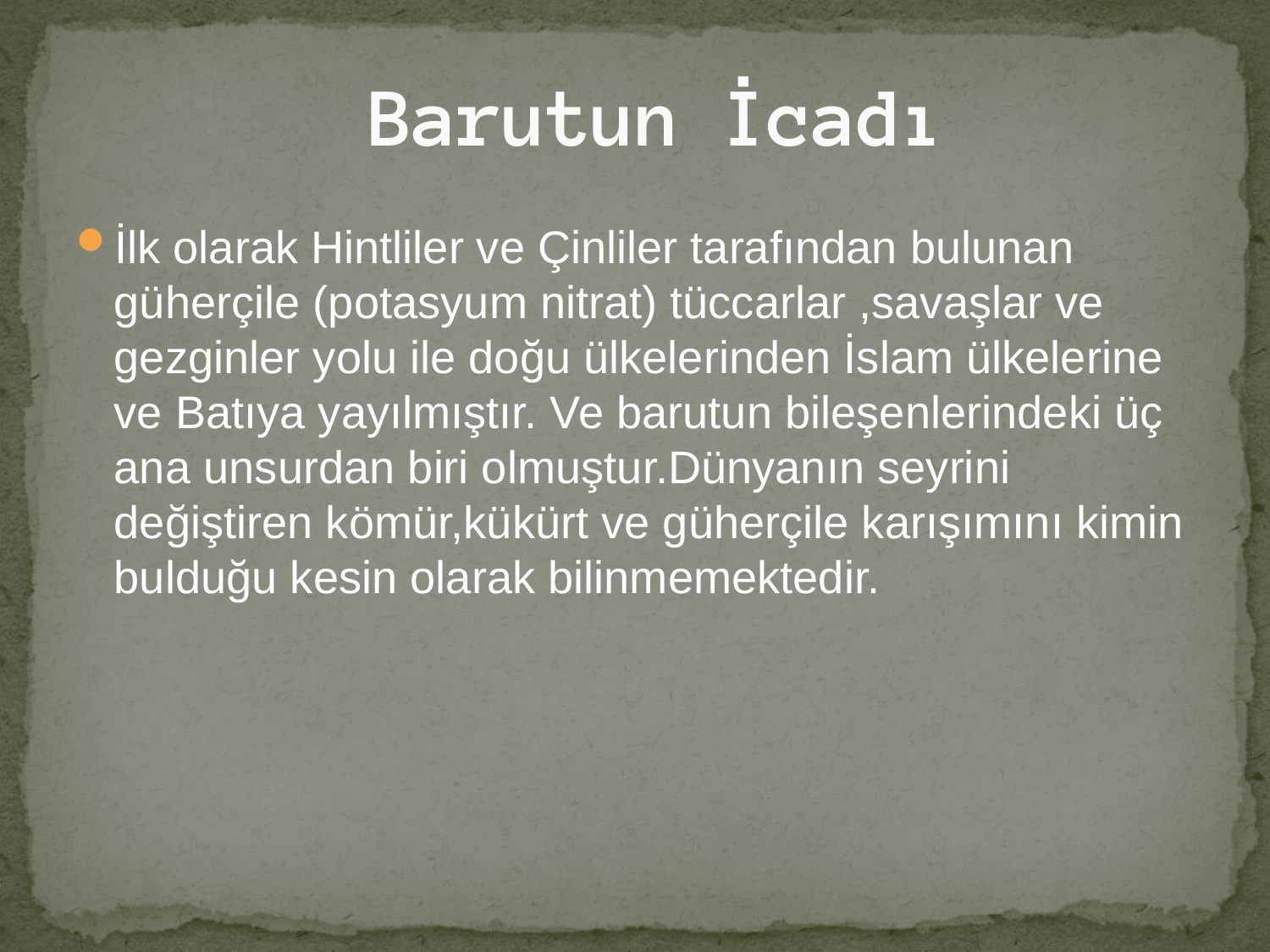

# Barutun İcadı
İlk olarak Hintliler ve Çinliler tarafından bulunan güherçile (potasyum nitrat) tüccarlar ,savaşlar ve gezginler yolu ile doğu ülkelerinden İslam ülkelerine ve Batıya yayılmıştır. Ve barutun bileşenlerindeki üç ana unsurdan biri olmuştur.Dünyanın seyrini değiştiren kömür,kükürt ve güherçile karışımını kimin bulduğu kesin olarak bilinmemektedir.